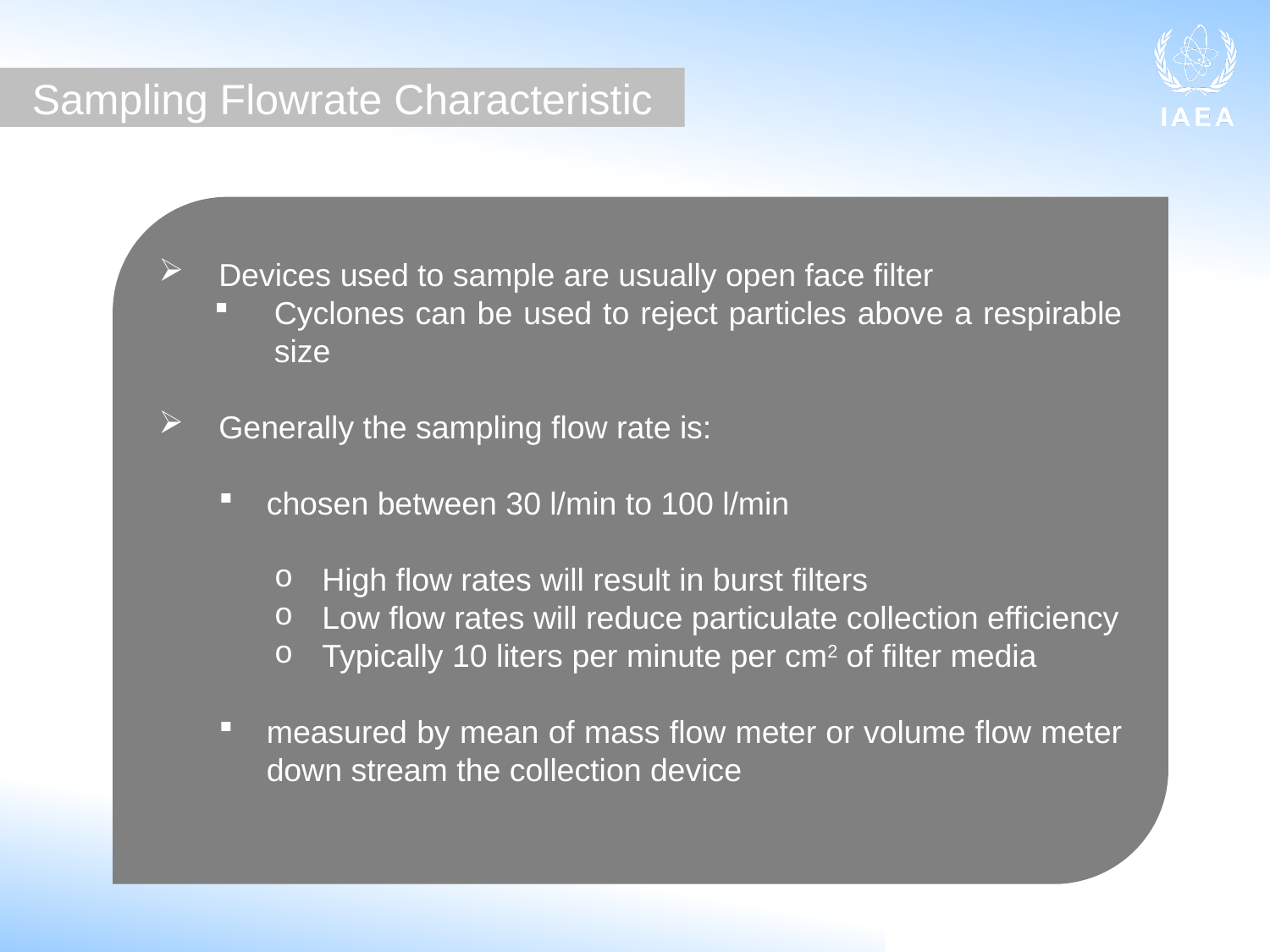

Sampling Flowrate Characteristic
Devices used to sample are usually open face filter
Cyclones can be used to reject particles above a respirable size

Generally the sampling flow rate is:

chosen between 30 l/min to 100 l/min

High flow rates will result in burst filters
Low flow rates will reduce particulate collection efficiency
Typically 10 liters per minute per cm2 of filter media

measured by mean of mass flow meter or volume flow meter down stream the collection device